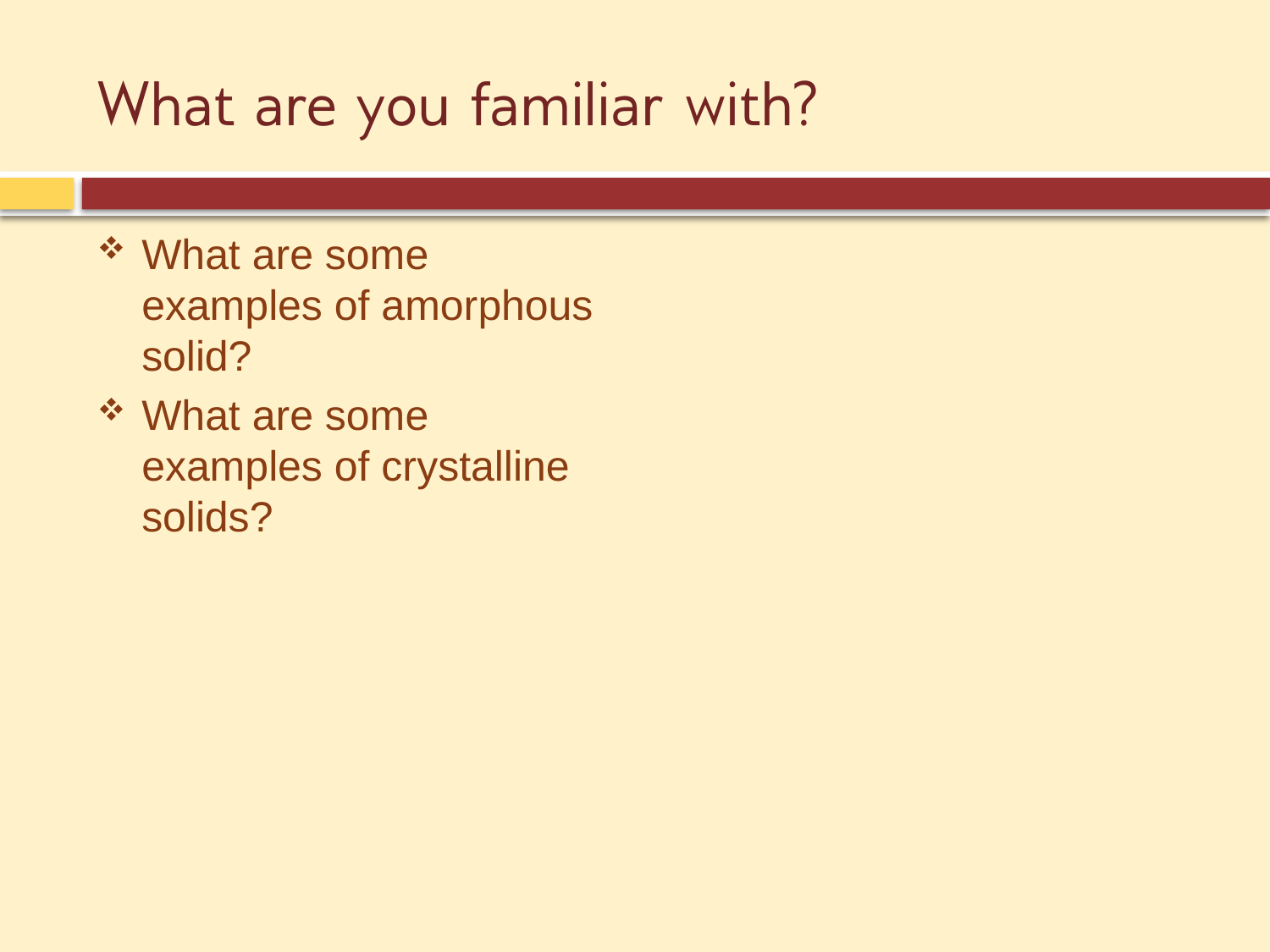

# What are you familiar with?
What are some examples of amorphous solid?
What are some examples of crystalline solids?